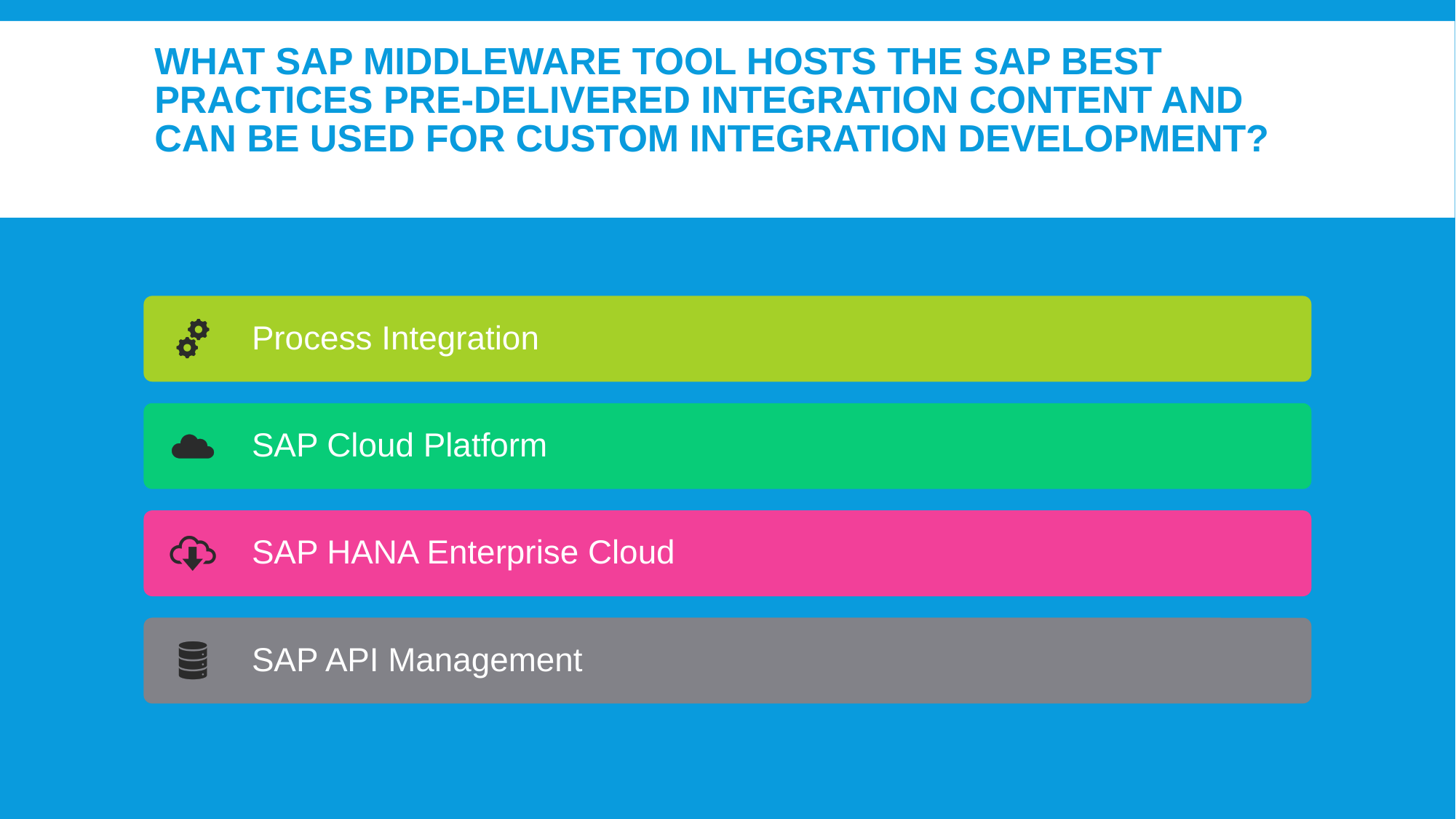

# What SAP middleware tool hosts the SAP Best Practices pre-delivered integration content and can be used for custom integration development?
Process Integration
SAP Cloud Platform
SAP HANA Enterprise Cloud
SAP API Management